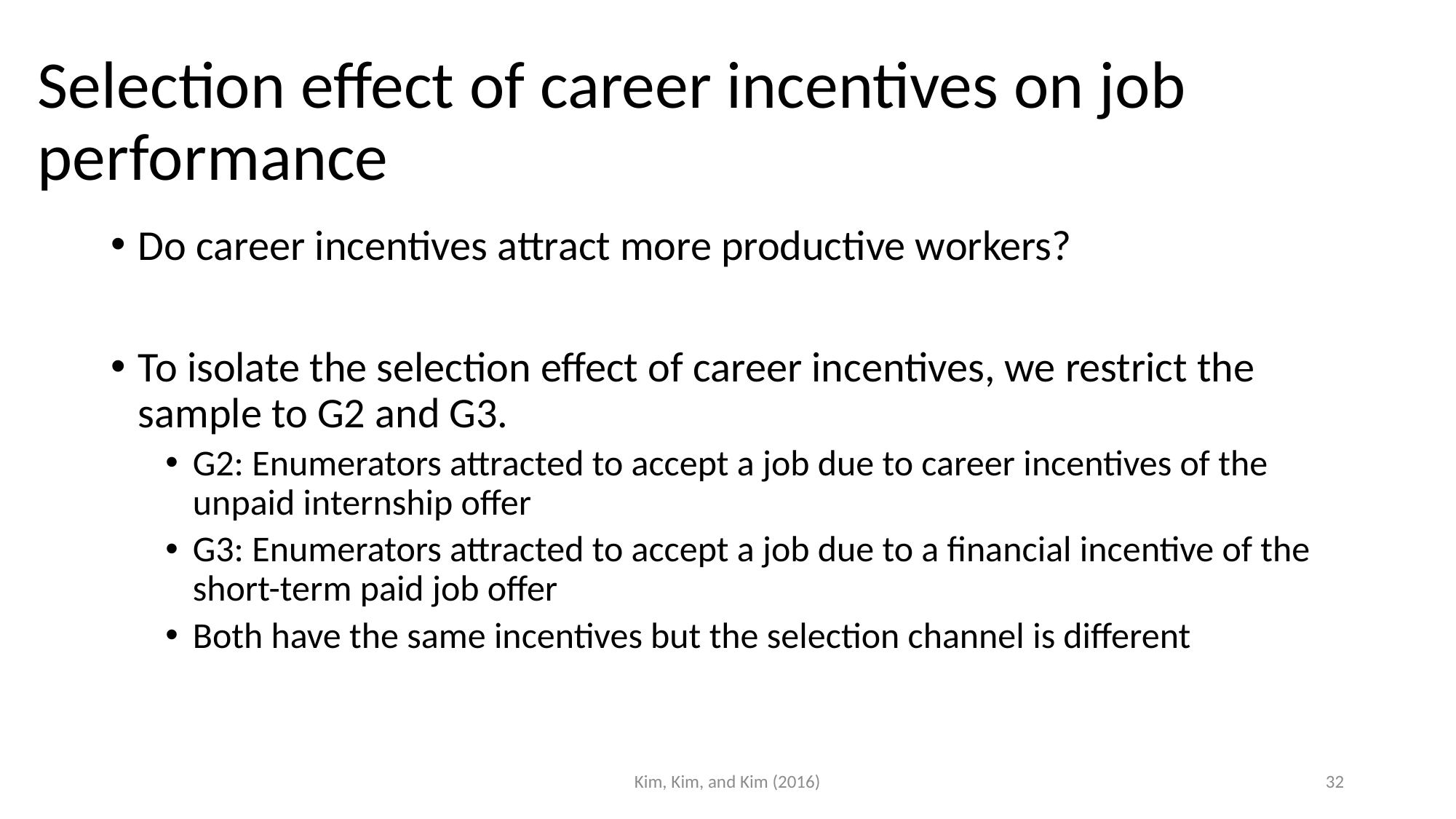

# Selection effect of career incentives on job performance
Do career incentives attract more productive workers?

To isolate the selection effect of career incentives, we restrict the sample to G2 and G3.
G2: Enumerators attracted to accept a job due to career incentives of the unpaid internship offer
G3: Enumerators attracted to accept a job due to a financial incentive of the short-term paid job offer
Both have the same incentives but the selection channel is different

Kim, Kim, and Kim (2016)
32